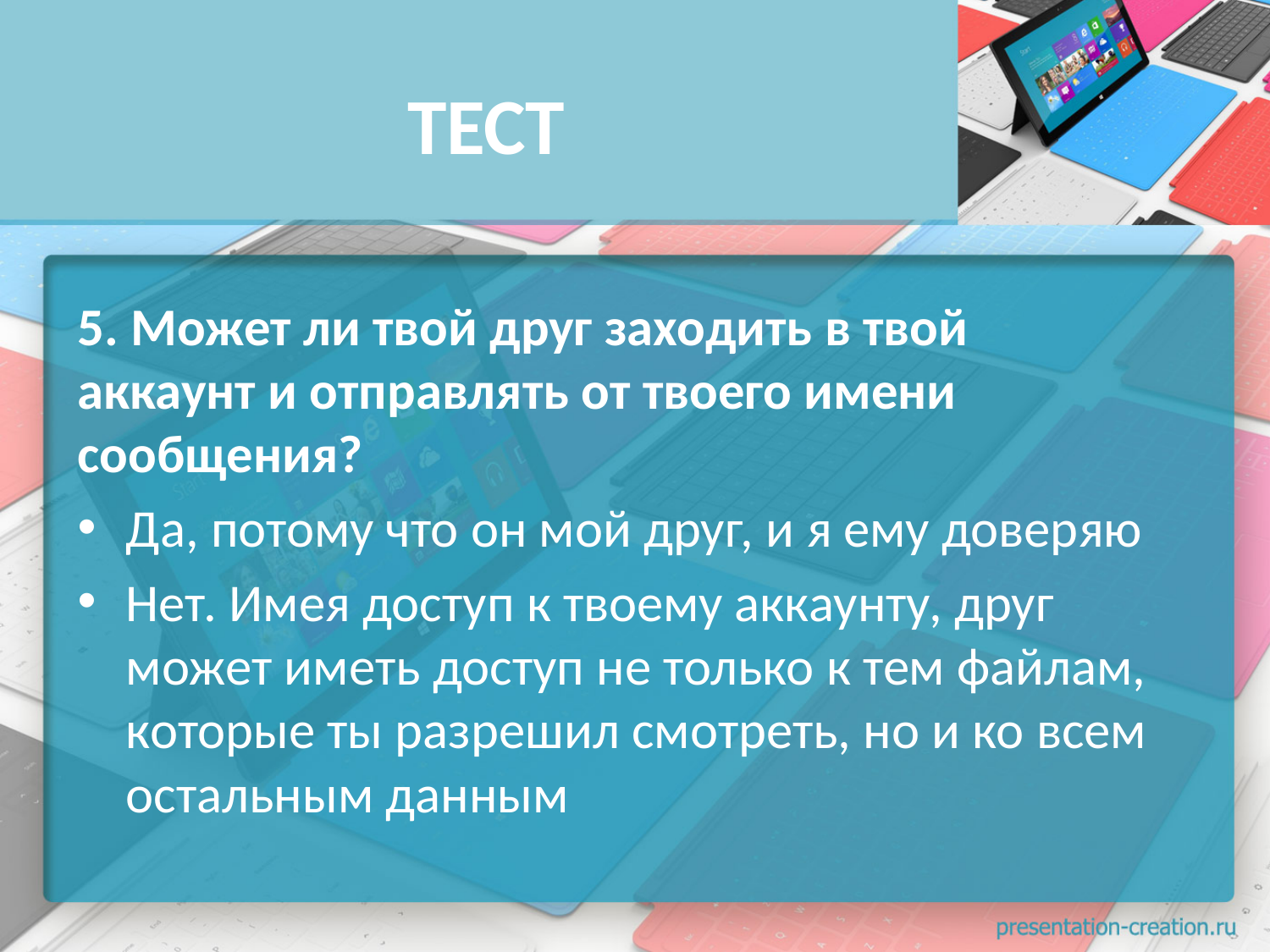

# ТЕСТ
5. Может ли твой друг заходить в твой аккаунт и отправлять от твоего имени сообщения?
Да, потому что он мой друг, и я ему доверяю
Нет. Имея доступ к твоему аккаунту, друг может иметь доступ не только к тем файлам, которые ты разрешил смотреть, но и ко всем остальным данным